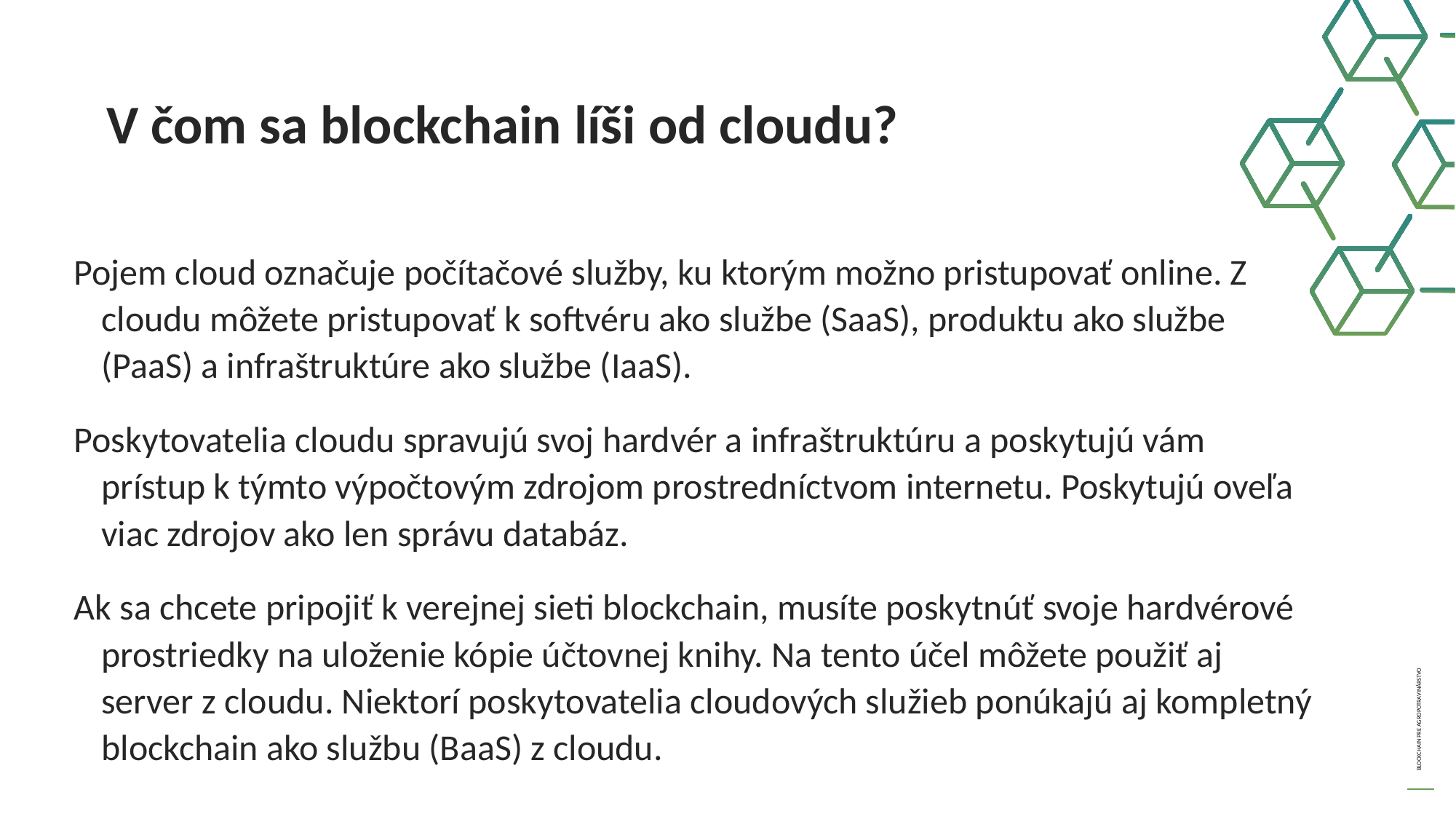

V čom sa blockchain líši od cloudu?
Pojem cloud označuje počítačové služby, ku ktorým možno pristupovať online. Z cloudu môžete pristupovať k softvéru ako službe (SaaS), produktu ako službe (PaaS) a infraštruktúre ako službe (IaaS).
Poskytovatelia cloudu spravujú svoj hardvér a infraštruktúru a poskytujú vám prístup k týmto výpočtovým zdrojom prostredníctvom internetu. Poskytujú oveľa viac zdrojov ako len správu databáz.
Ak sa chcete pripojiť k verejnej sieti blockchain, musíte poskytnúť svoje hardvérové prostriedky na uloženie kópie účtovnej knihy. Na tento účel môžete použiť aj server z cloudu. Niektorí poskytovatelia cloudových služieb ponúkajú aj kompletný blockchain ako službu (BaaS) z cloudu.